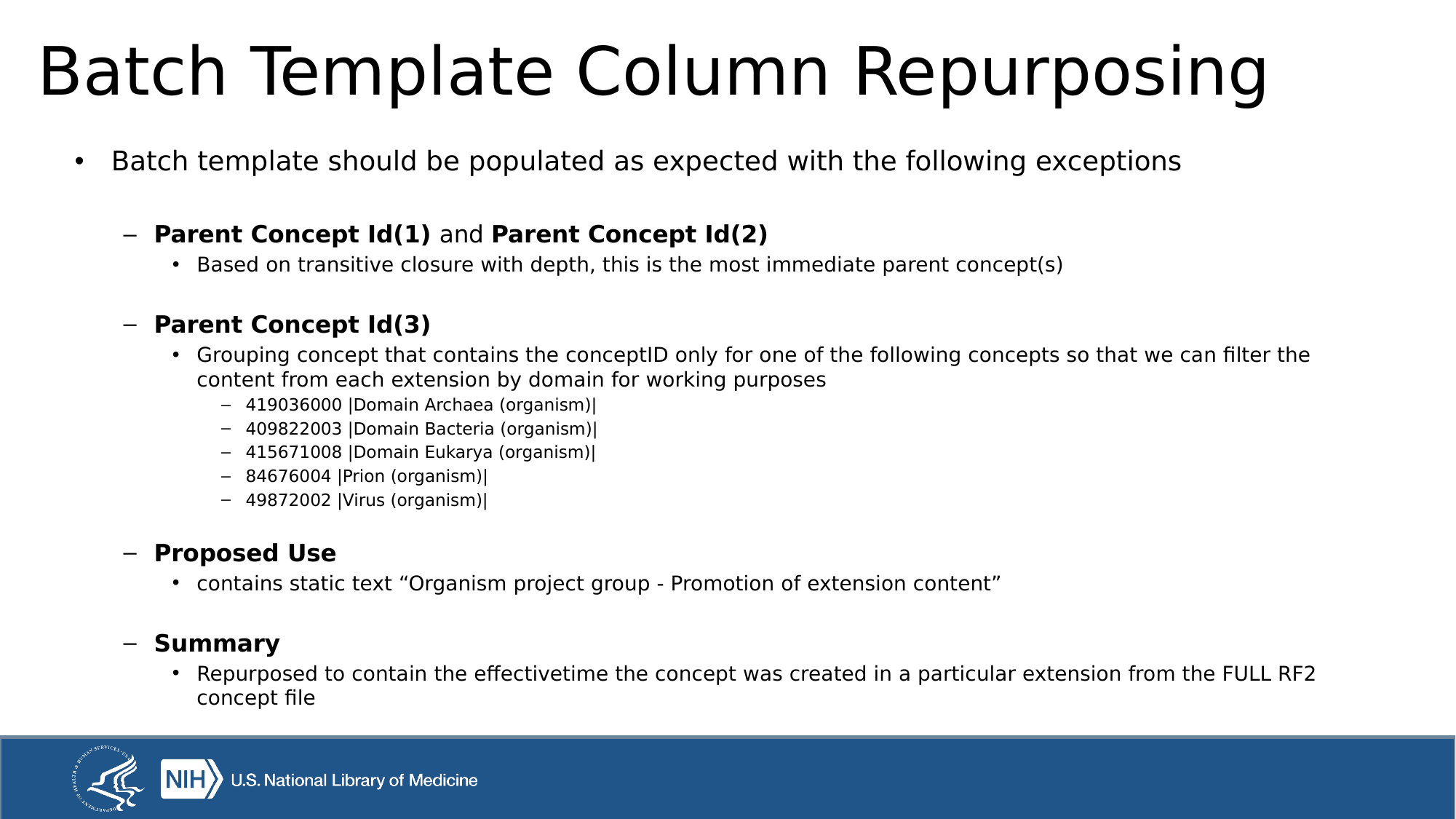

# Batch Template Column Repurposing
Batch template should be populated as expected with the following exceptions

Parent Concept Id(1) and Parent Concept Id(2)
Based on transitive closure with depth, this is the most immediate parent concept(s)

Parent Concept Id(3)
Grouping concept that contains the conceptID only for one of the following concepts so that we can filter the content from each extension by domain for working purposes
419036000 |Domain Archaea (organism)|
409822003 |Domain Bacteria (organism)|
415671008 |Domain Eukarya (organism)|
84676004 |Prion (organism)|
49872002 |Virus (organism)|

Proposed Use
contains static text “Organism project group - Promotion of extension content”

Summary
Repurposed to contain the effectivetime the concept was created in a particular extension from the FULL RF2 concept file